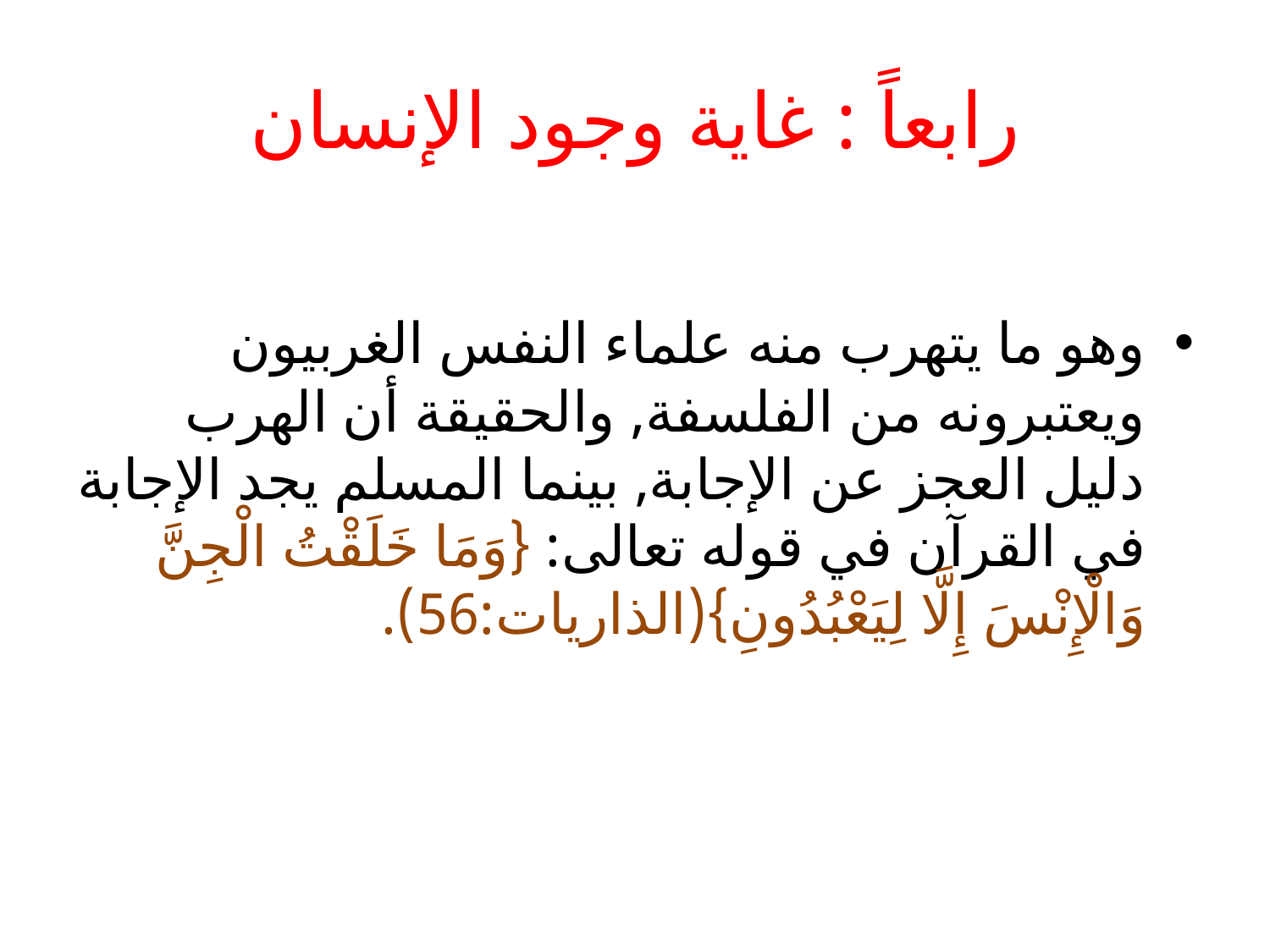

# رابعاً : غاية وجود الإنسان

وهو ما يتهرب منه علماء النفس الغربيون ويعتبرونه من الفلسفة, والحقيقة أن الهرب دليل العجز عن الإجابة, بينما المسلم يجد الإجابة في القرآن في قوله تعالى: {وَمَا خَلَقْتُ الْجِنَّ وَالْإِنْسَ إِلَّا لِيَعْبُدُونِ}(الذاريات:56).